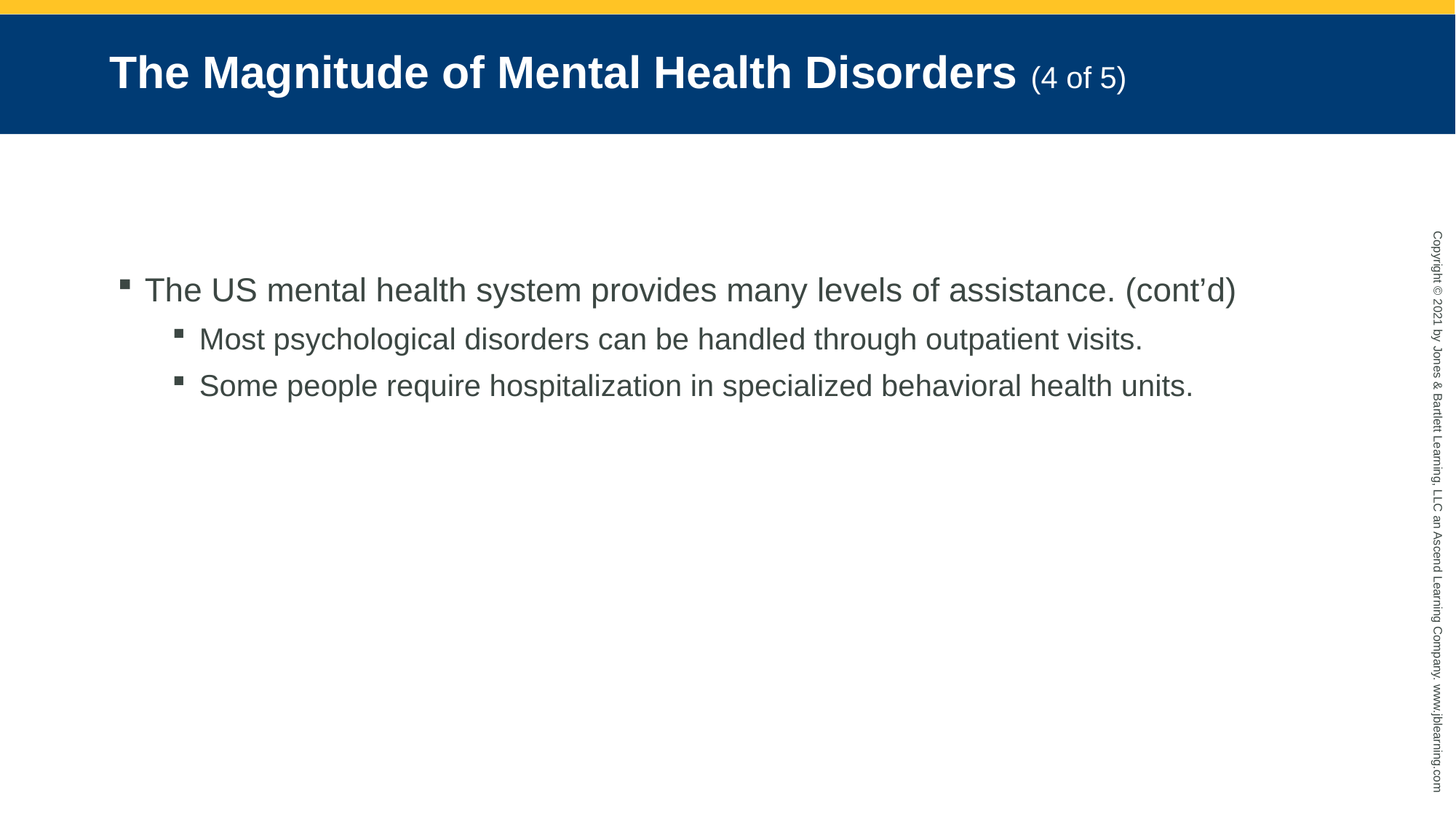

# The Magnitude of Mental Health Disorders (4 of 5)
The US mental health system provides many levels of assistance. (cont’d)
Most psychological disorders can be handled through outpatient visits.
Some people require hospitalization in specialized behavioral health units.